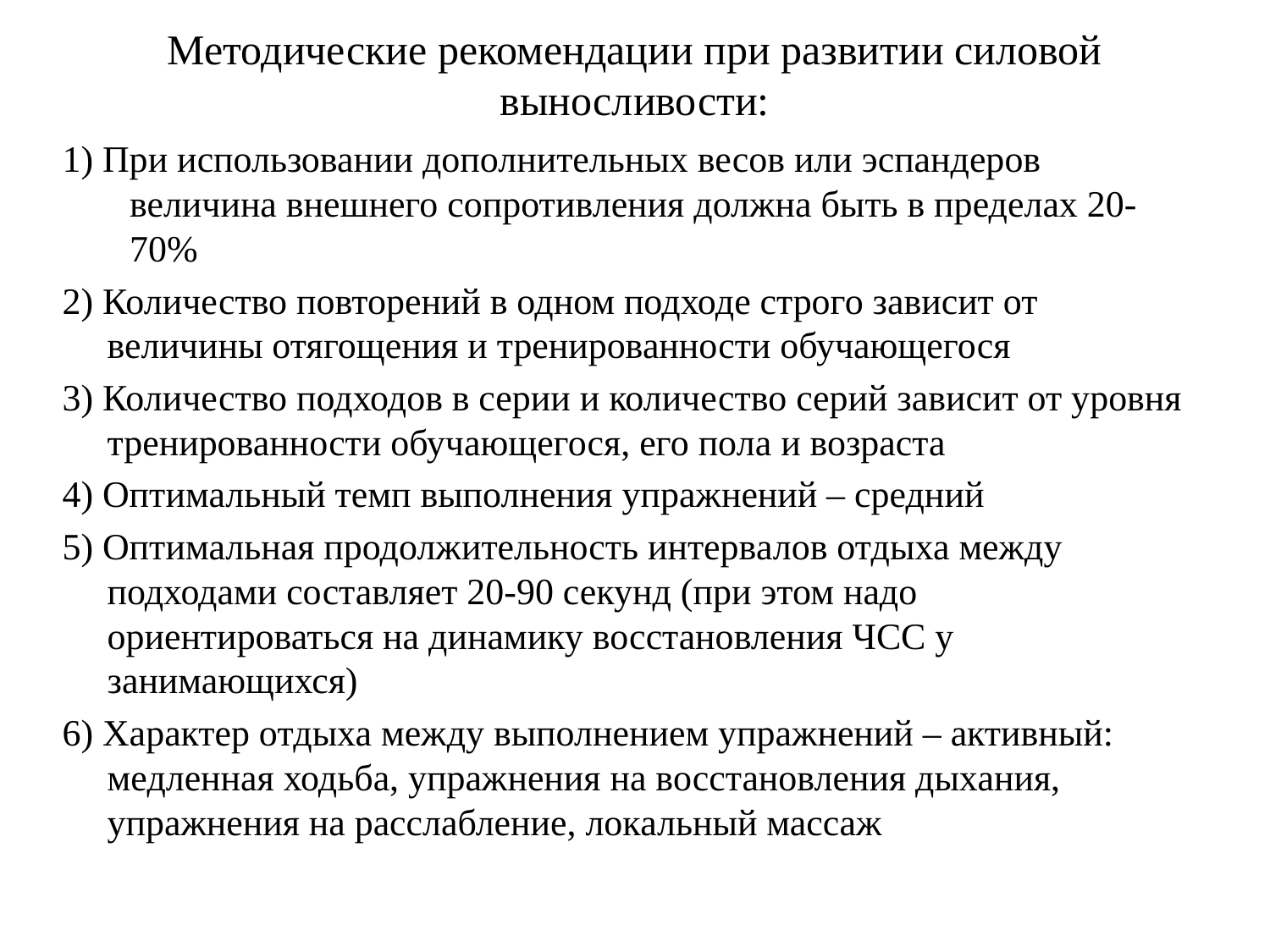

# Методические рекомендации при развитии силовой выносливости:
1) При использовании дополнительных весов или эспандеров величина внешнего сопротивления должна быть в пределах 20-70%
2) Количество повторений в одном подходе строго зависит от величины отягощения и тренированности обучающегося
3) Количество подходов в серии и количество серий зависит от уровня тренированности обучающегося, его пола и возраста
4) Оптимальный темп выполнения упражнений – средний
5) Оптимальная продолжительность интервалов отдыха между подходами составляет 20-90 секунд (при этом надо ориентироваться на динамику восстановления ЧСС у занимающихся)
6) Характер отдыха между выполнением упражнений – активный: медленная ходьба, упражнения на восстановления дыхания, упражнения на расслабление, локальный массаж